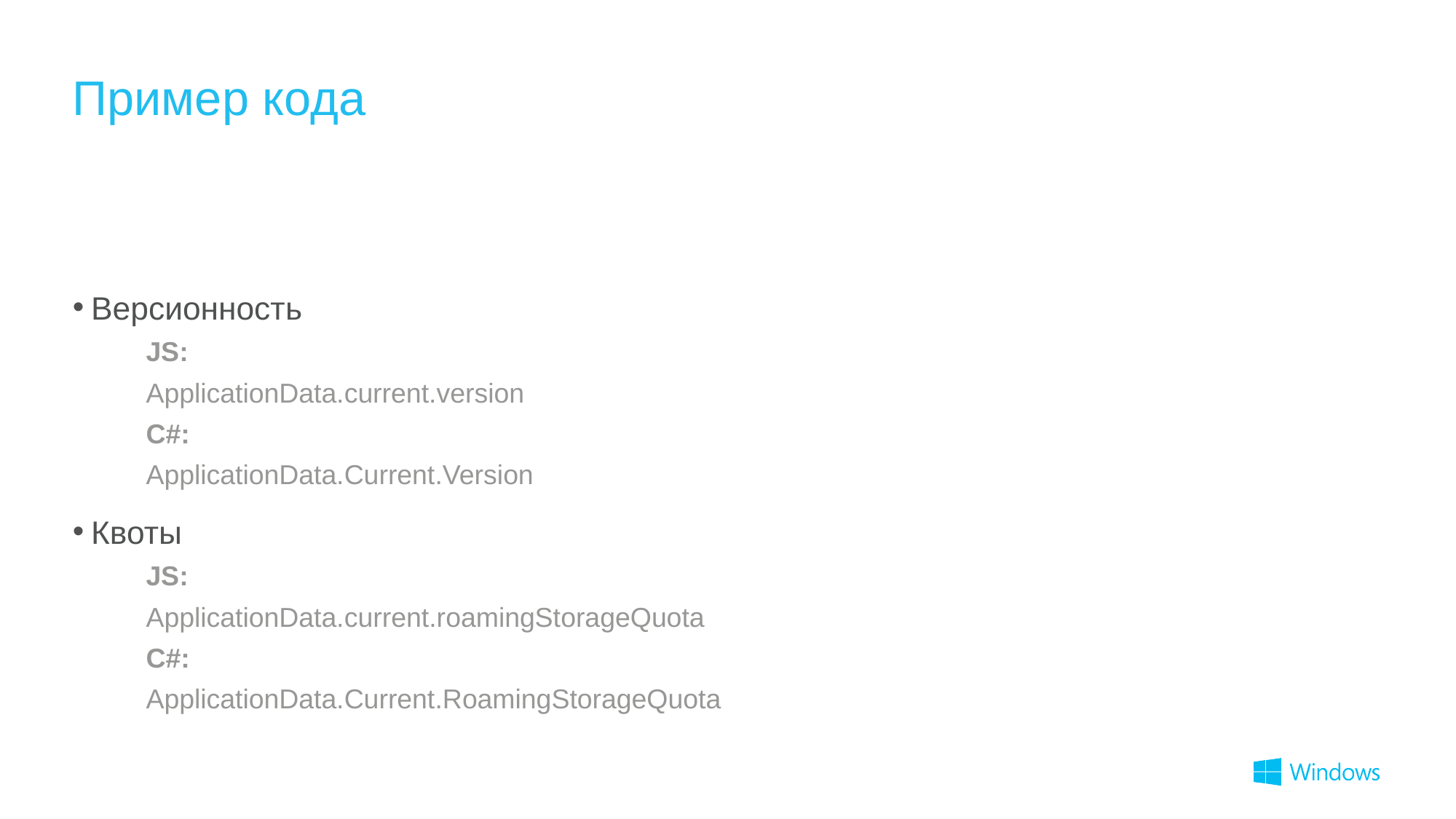

# Пример кода

Версионность
JS:
ApplicationData.current.version
C#:
ApplicationData.Current.Version
Квоты
JS:
ApplicationData.сurrent.roamingStorageQuota
C#:
ApplicationData.Current.RoamingStorageQuota